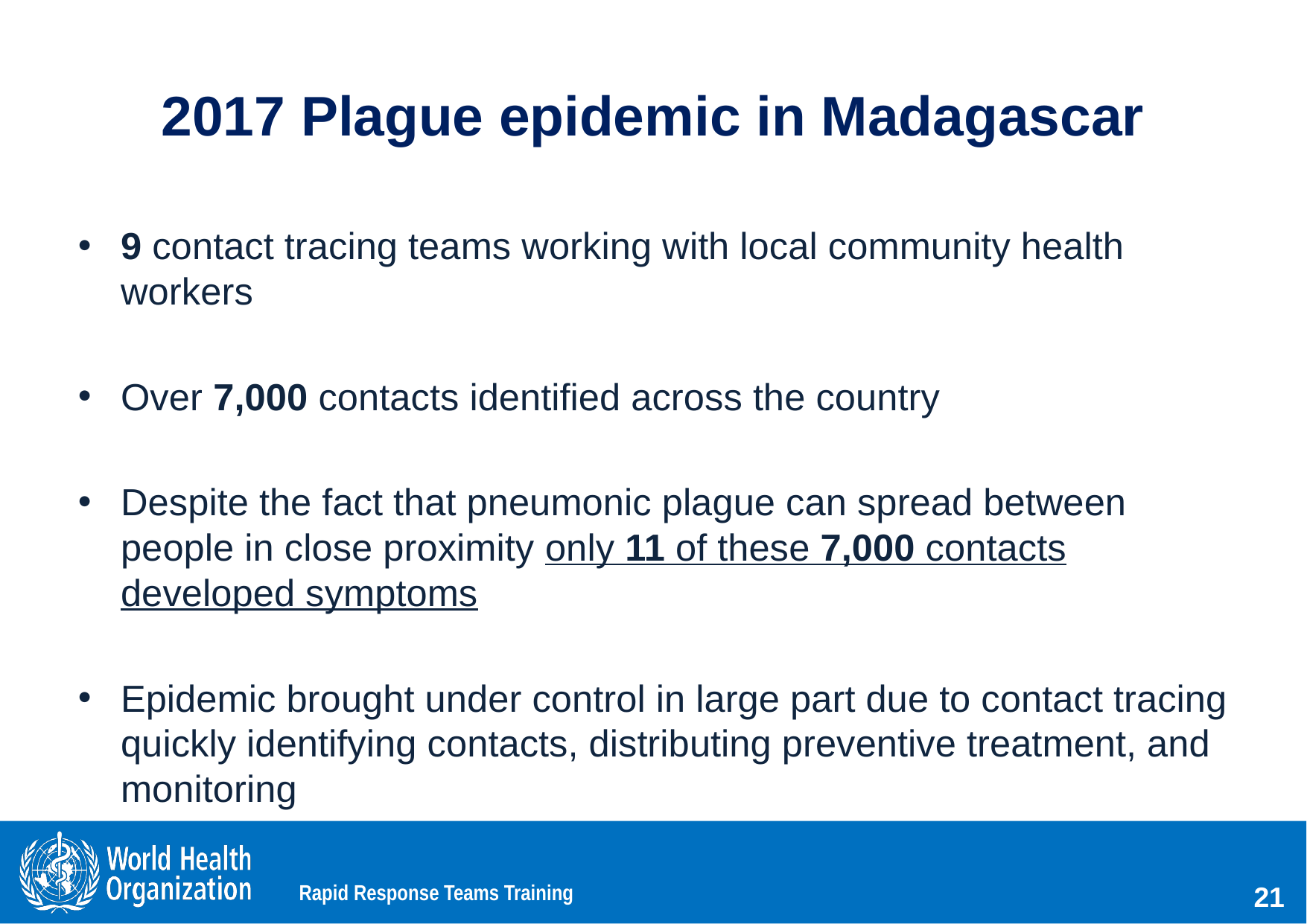

# 2017 Plague epidemic in Madagascar
9 contact tracing teams working with local community health workers

Over 7,000 contacts identified across the country

Despite the fact that pneumonic plague can spread between people in close proximity only 11 of these 7,000 contacts developed symptoms

Epidemic brought under control in large part due to contact tracing quickly identifying contacts, distributing preventive treatment, and monitoring